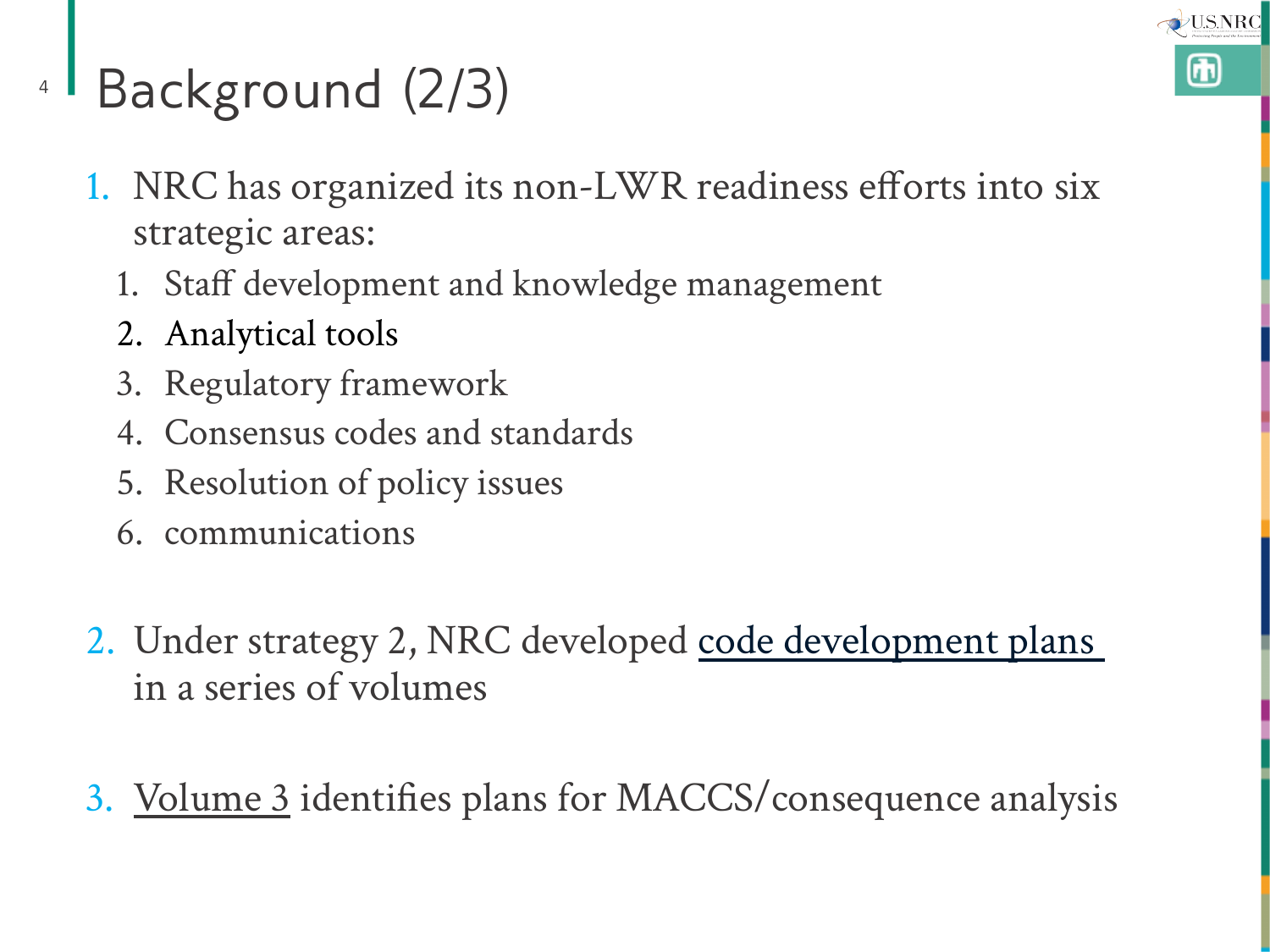

# Background (2/3)
4
NRC has organized its non-LWR readiness efforts into six strategic areas:
Staff development and knowledge management
Analytical tools
Regulatory framework
Consensus codes and standards
Resolution of policy issues
communications

Under strategy 2, NRC developed code development plans in a series of volumes

Volume 3 identifies plans for MACCS/consequence analysis